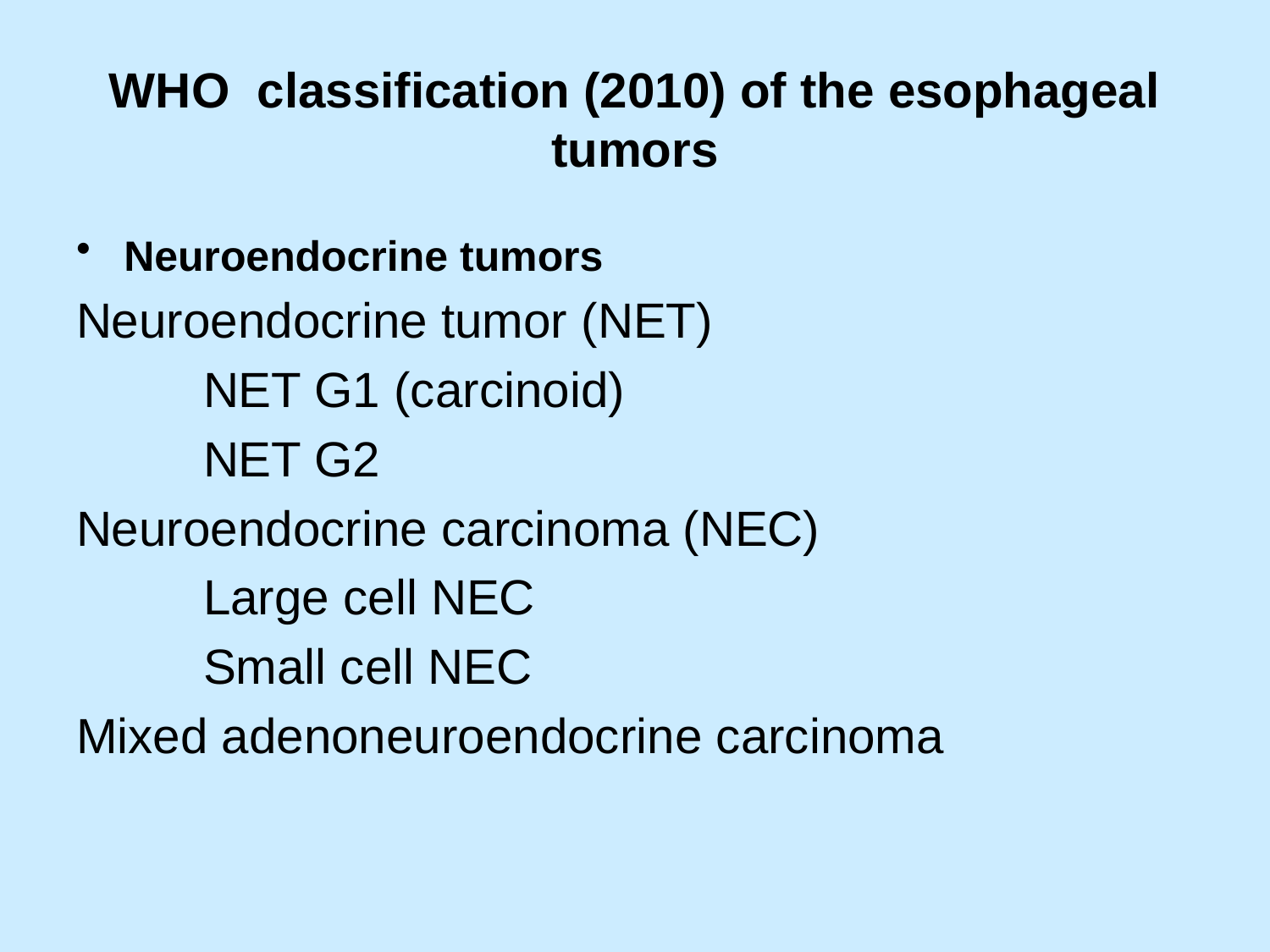

# WHO  classification (2010) of the esophageal tumors
Neuroendocrine tumors
Neuroendocrine tumor (NET)
	NET G1 (carcinoid)
	NET G2
Neuroendocrine carcinoma (NEC)
	Large cell NEC
	Small cell NEC
Mixed adenoneuroendocrine carcinoma